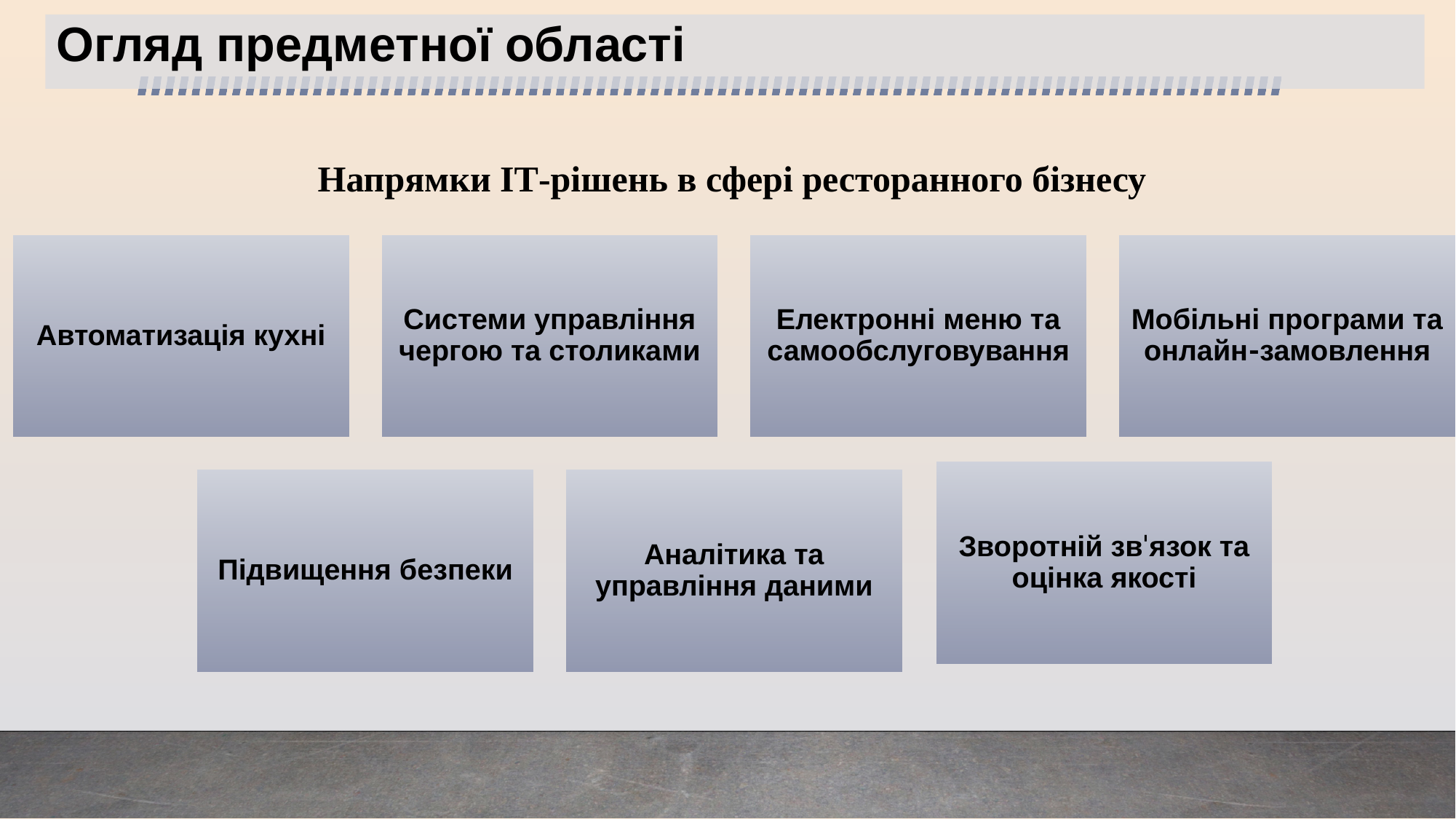

# Огляд предметної області

 Напрямки ІТ-рішень в сфері ресторанного бізнесу
Автоматизація кухні
Системи управління чергою та столиками
Електронні меню та самообслуговування
Мобільні програми та онлайн-замовлення
Підвищення безпеки
Аналітика та управління даними
Зворотній зв'язок та оцінка якості